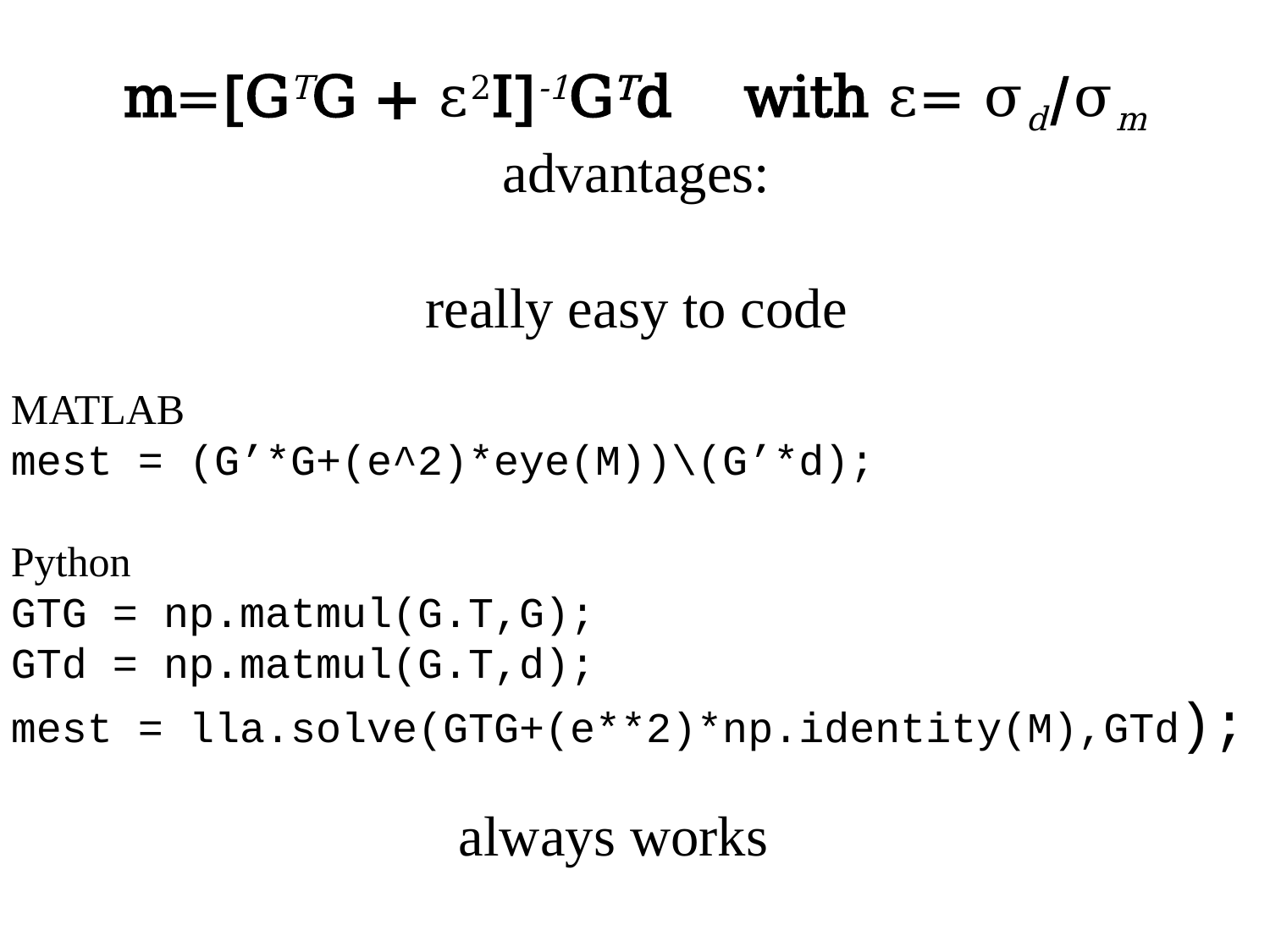

m=[GTG + ε2I]-1GTd    with ε= σd/σm

advantages:

really easy to code
# MATLAB mest = (G’*G+(e^2)*eye(M))\(G’*d); Python GTG = np.matmul(G.T,G); GTd = np.matmul(G.T,d); mest = lla.solve(GTG+(e**2)*np.identity(M),GTd);
always works